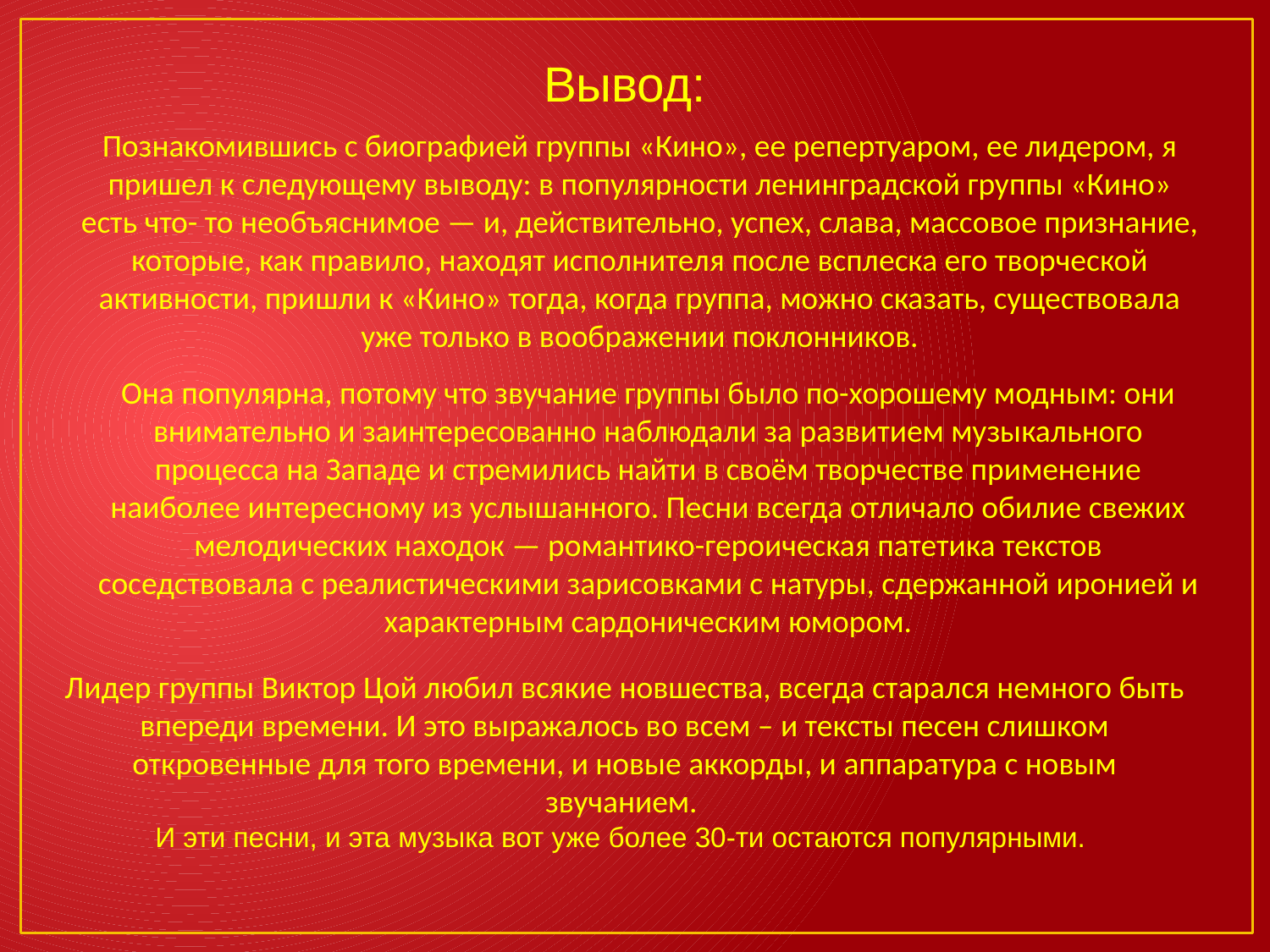

Вывод:
Познакомившись с биографией группы «Кино», ее репертуаром, ее лидером, я пришел к следующему выводу: в популярности ленинградской группы «Кино» есть что- то необъяснимое — и, действительно, успех, слава, массовое признание, которые, как правило, находят исполнителя после всплеска его творческой активности, пришли к «Кино» тогда, когда группа, можно сказать, существовала уже только в воображении поклонников.
Она популярна, потому что звучание группы было по-хорошему модным: они внимательно и заинтересованно наблюдали за развитием музыкального процесса на Западе и стремились найти в своём творчестве применение наиболее интересному из услышанного. Песни всегда отличало обилие свежих мелодических находок — романтико-героическая патетика текстов соседствовала с реалистическими зарисовками с натуры, сдержанной иронией и характерным сардоническим юмором.
Лидер группы Виктор Цой любил всякие новшества, всегда старался немного быть впереди времени. И это выражалось во всем – и тексты песен слишком откровенные для того времени, и новые аккорды, и аппаратура с новым звучанием.
И эти песни, и эта музыка вот уже более 30-ти остаются популярными.